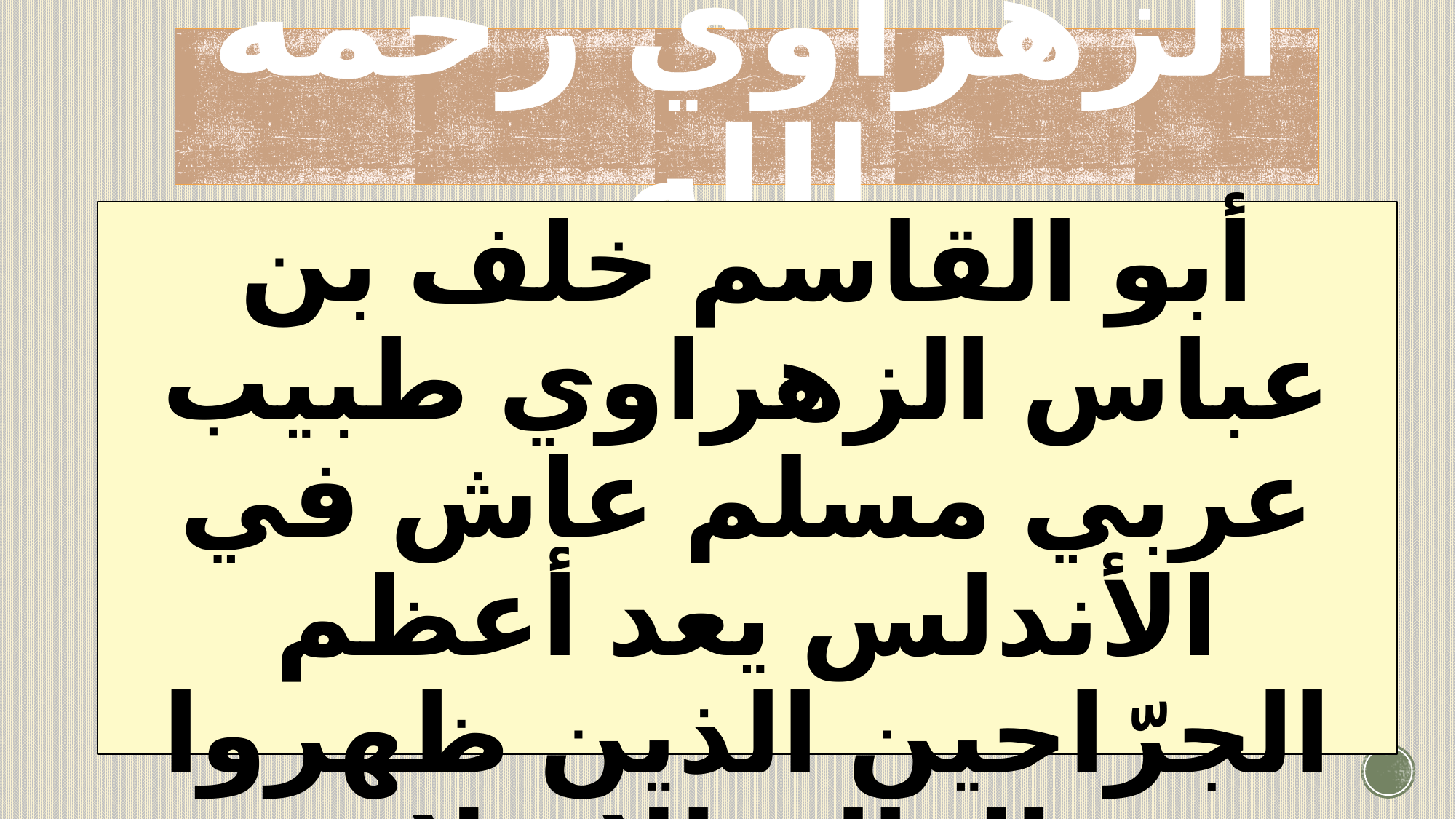

# الزهراوي رحمه الله
أبو القاسم خلف بن عباس الزهراوي طبيب عربي مسلم عاش في الأندلس يعد أعظم الجرّاحين الذين ظهروا في العالم الإسلامي ووصفه الكثيرون بأبي الجراحة الحديثة